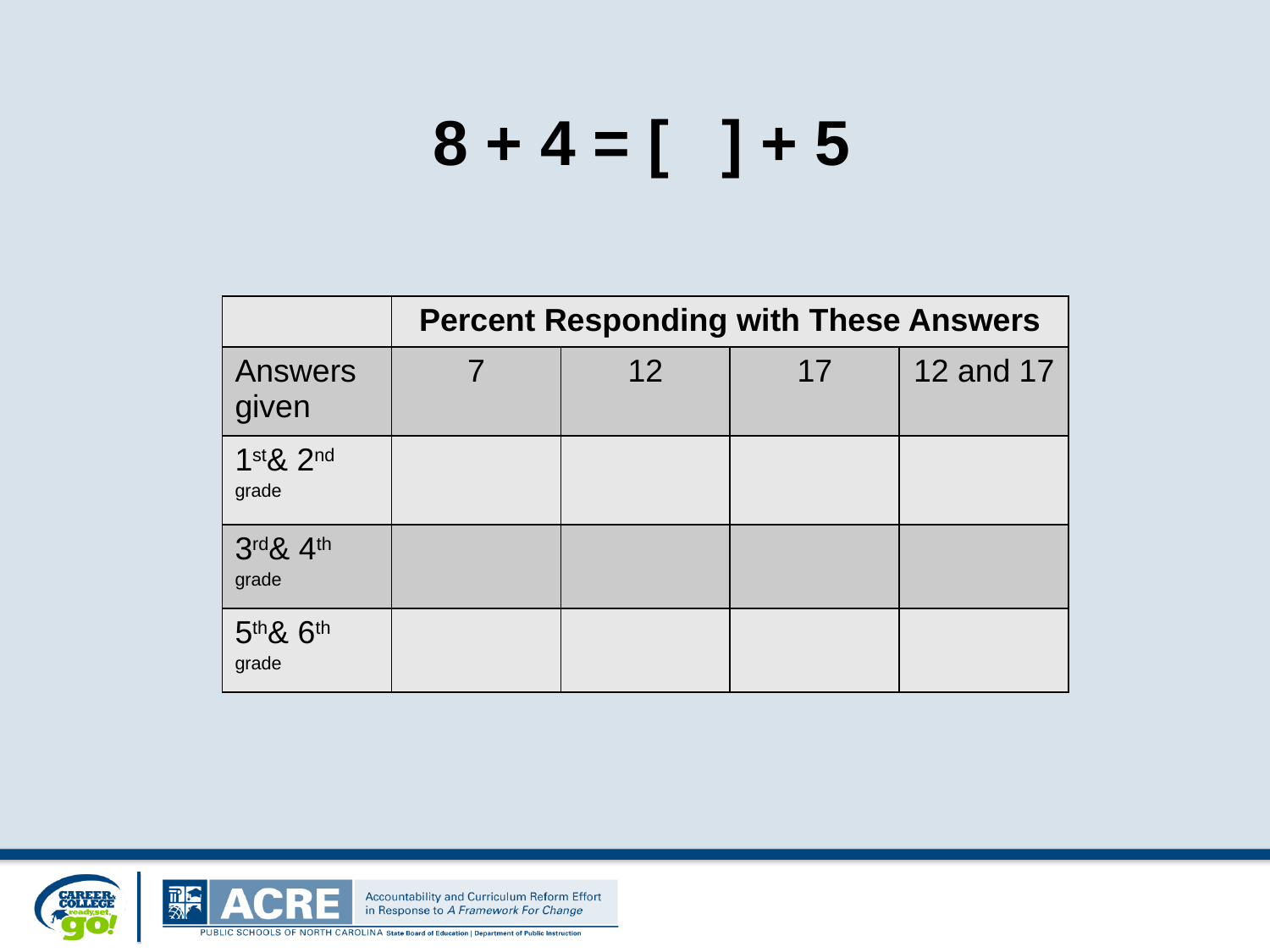

# 8 + 4 = [   ] + 5
|  | Percent Responding with These Answers |  |  |  |
| --- | --- | --- | --- | --- |
| Answers given | 7 | 12 | 17 | 12 and 17 |
| 1st& 2nd grade |  |  |  |  |
| 3rd& 4th grade |  |  |  |  |
| 5th& 6th grade |  |  |  |  |